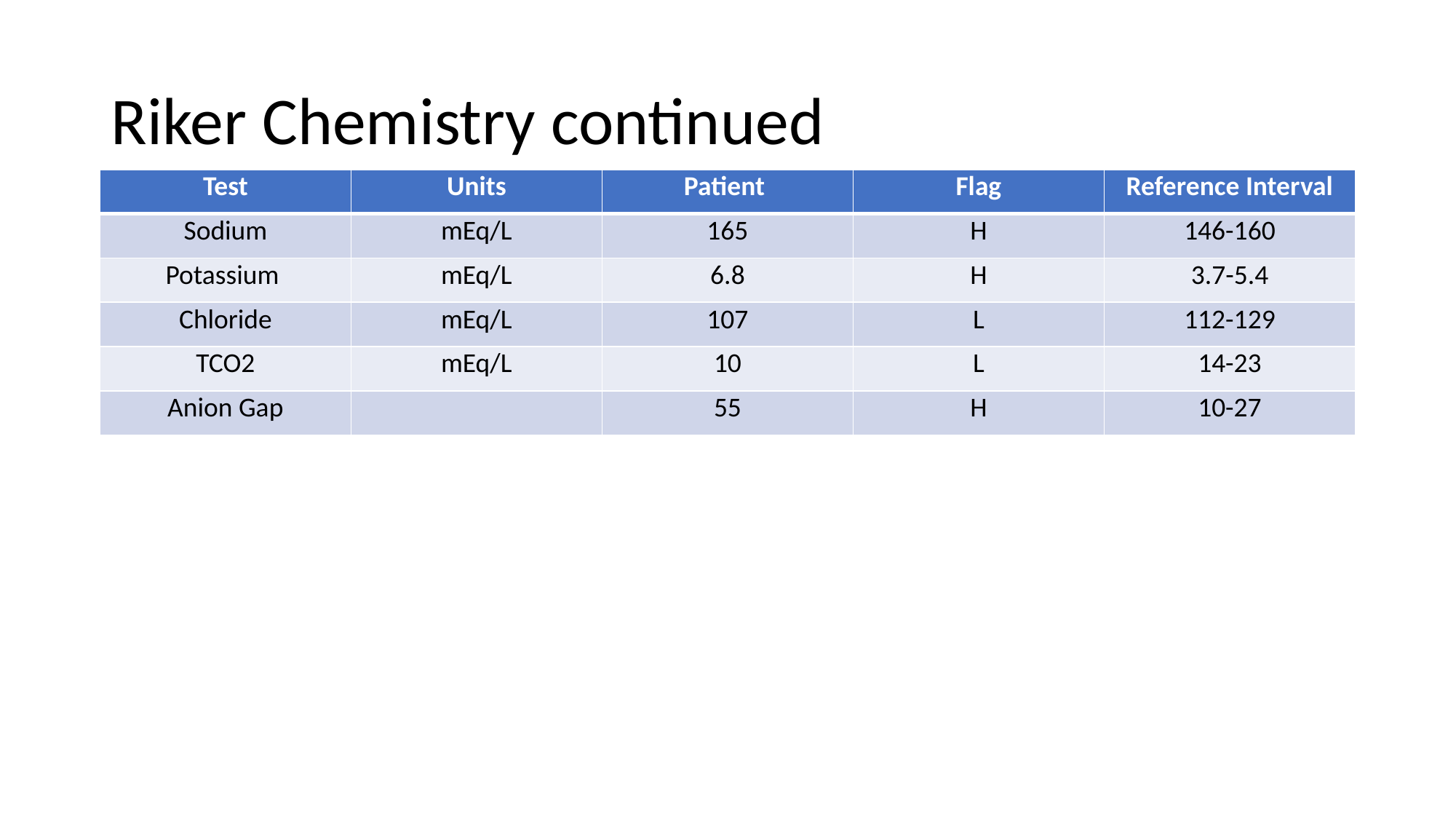

# Riker Chemistry continued
| Test | Units | Patient | Flag | Reference Interval |
| --- | --- | --- | --- | --- |
| Sodium | mEq/L | 165 | H | 146-160 |
| Potassium | mEq/L | 6.8 | H | 3.7-5.4 |
| Chloride | mEq/L | 107 | L | 112-129 |
| TCO2 | mEq/L | 10 | L | 14-23 |
| Anion Gap |  | 55 | H | 10-27 |